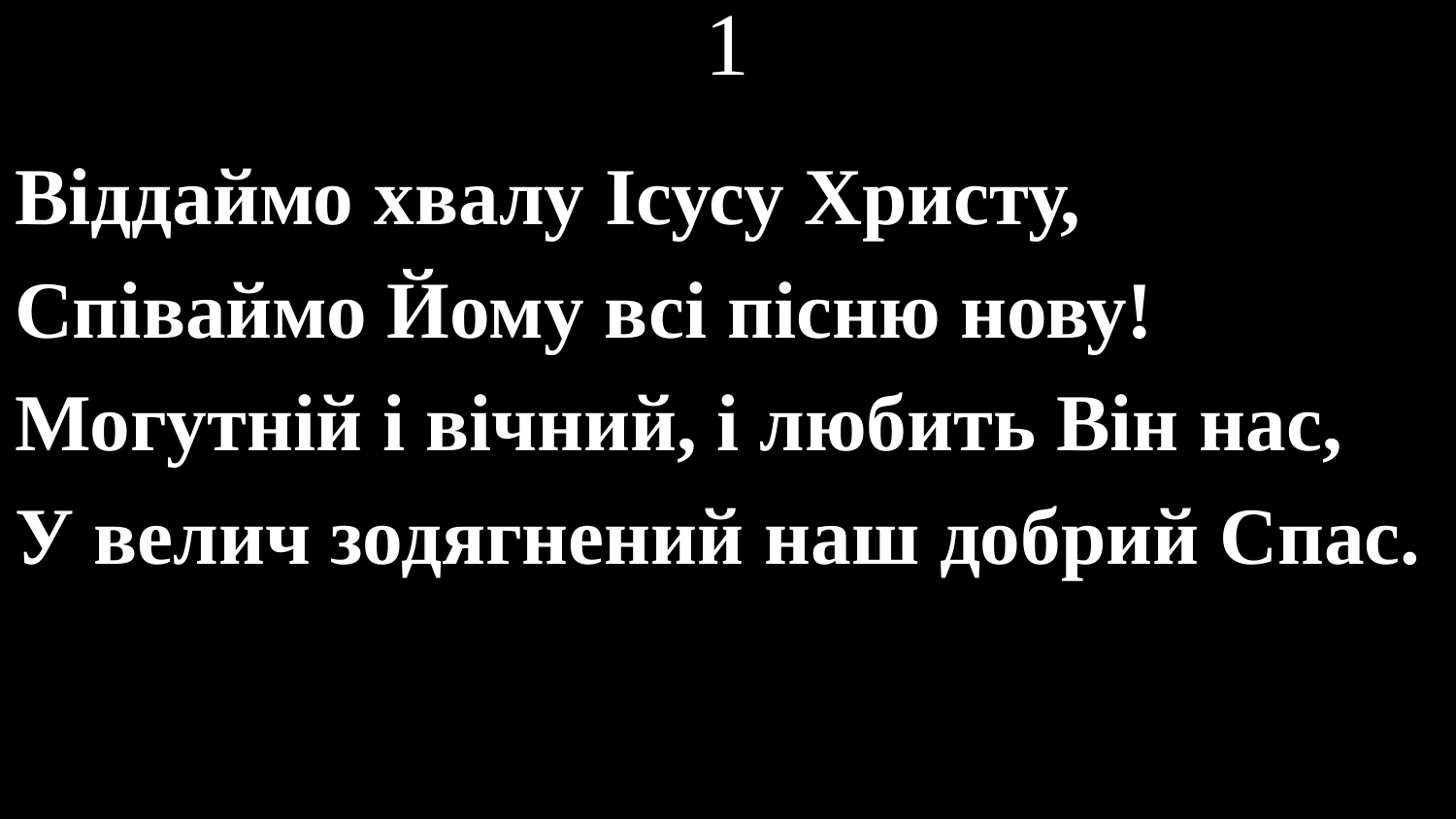

# 1
Віддаймо хвалу Ісусу Христу,
Співаймо Йому всі пісню нову!
Могутній і вічний, і любить Він нас,
У велич зодягнений наш добрий Спас.